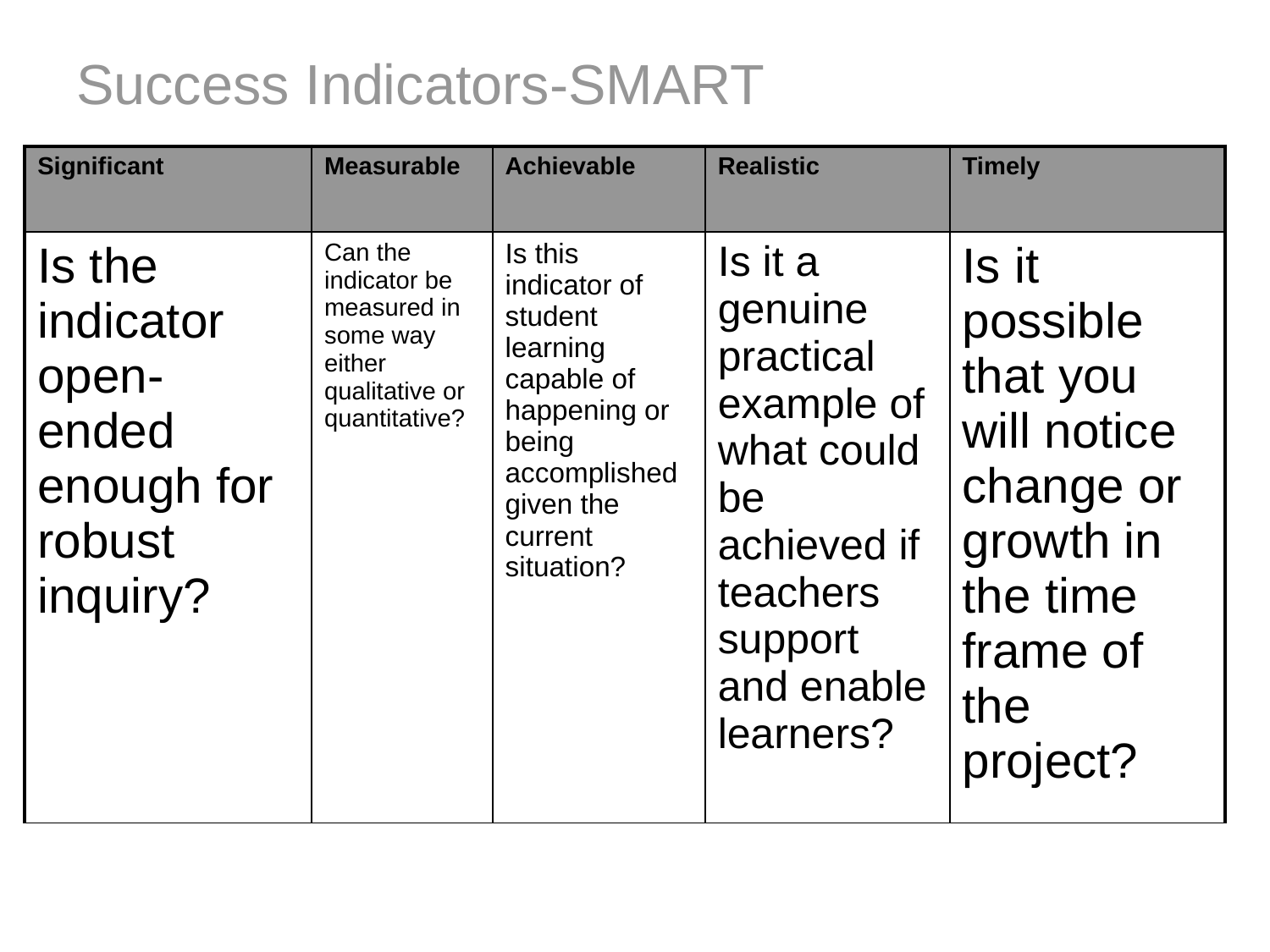

# Success Indicators-SMART
| Significant | Measurable | Achievable | Realistic | Timely |
| --- | --- | --- | --- | --- |
| Is the indicator open-ended enough for robust inquiry? | Can the indicator be measured in some way either qualitative or quantitative? | Is this indicator of student learning capable of happening or being accomplished given the current situation? | Is it a genuine practical example of what could be achieved if teachers support and enable learners? | Is it possible that you will notice change or growth in the time frame of the project? |